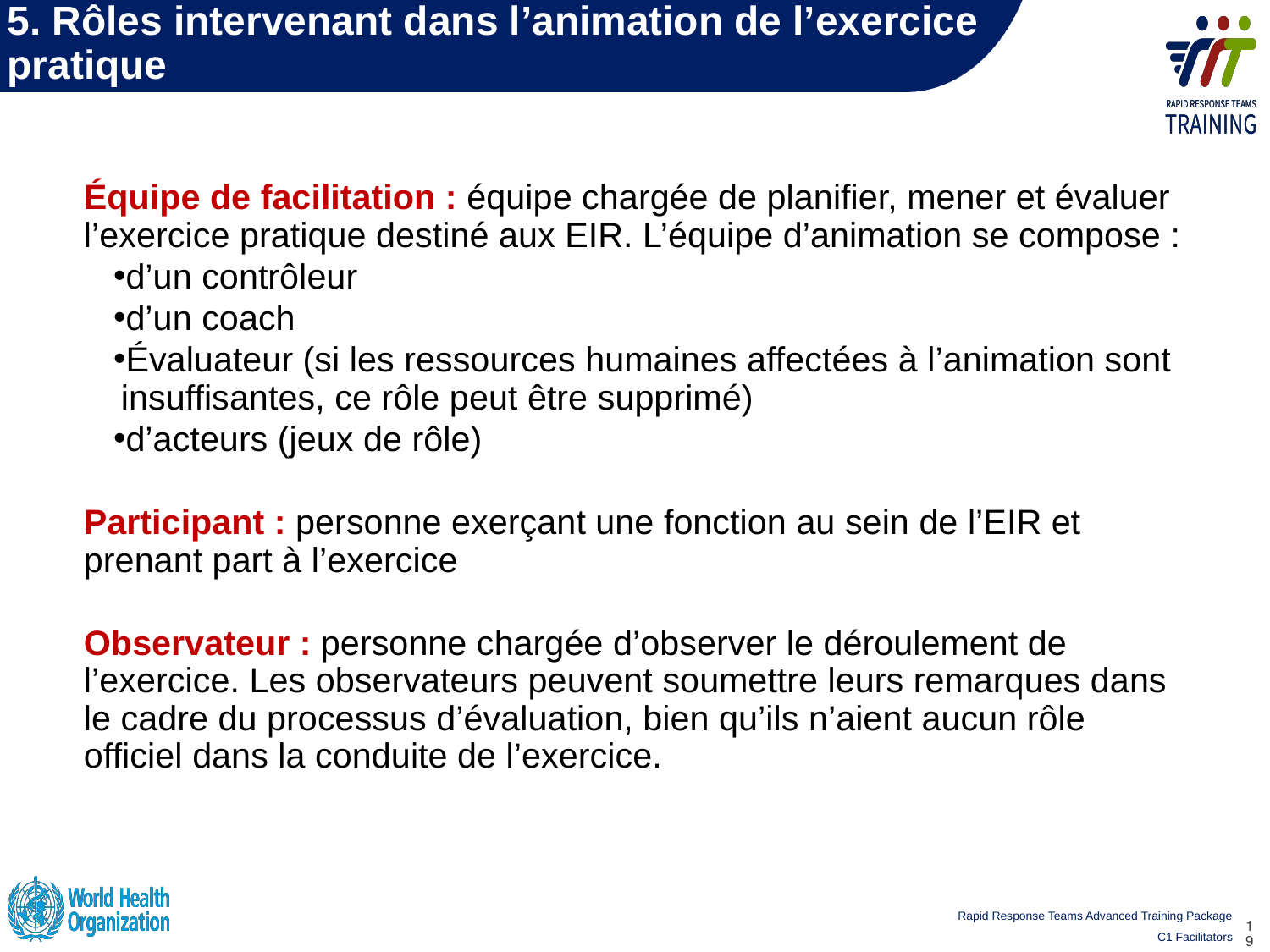

# 5. Rôles intervenant dans l’animation de l’exercice pratique
Équipe de facilitation : équipe chargée de planifier, mener et évaluer l’exercice pratique destiné aux EIR. L’équipe d’animation se compose :
d’un contrôleur
d’un coach
Évaluateur (si les ressources humaines affectées à l’animation sont insuffisantes, ce rôle peut être supprimé)
d’acteurs (jeux de rôle)

Participant : personne exerçant une fonction au sein de l’EIR et prenant part à l’exercice

Observateur : personne chargée d’observer le déroulement de l’exercice. Les observateurs peuvent soumettre leurs remarques dans le cadre du processus d’évaluation, bien qu’ils n’aient aucun rôle officiel dans la conduite de l’exercice.